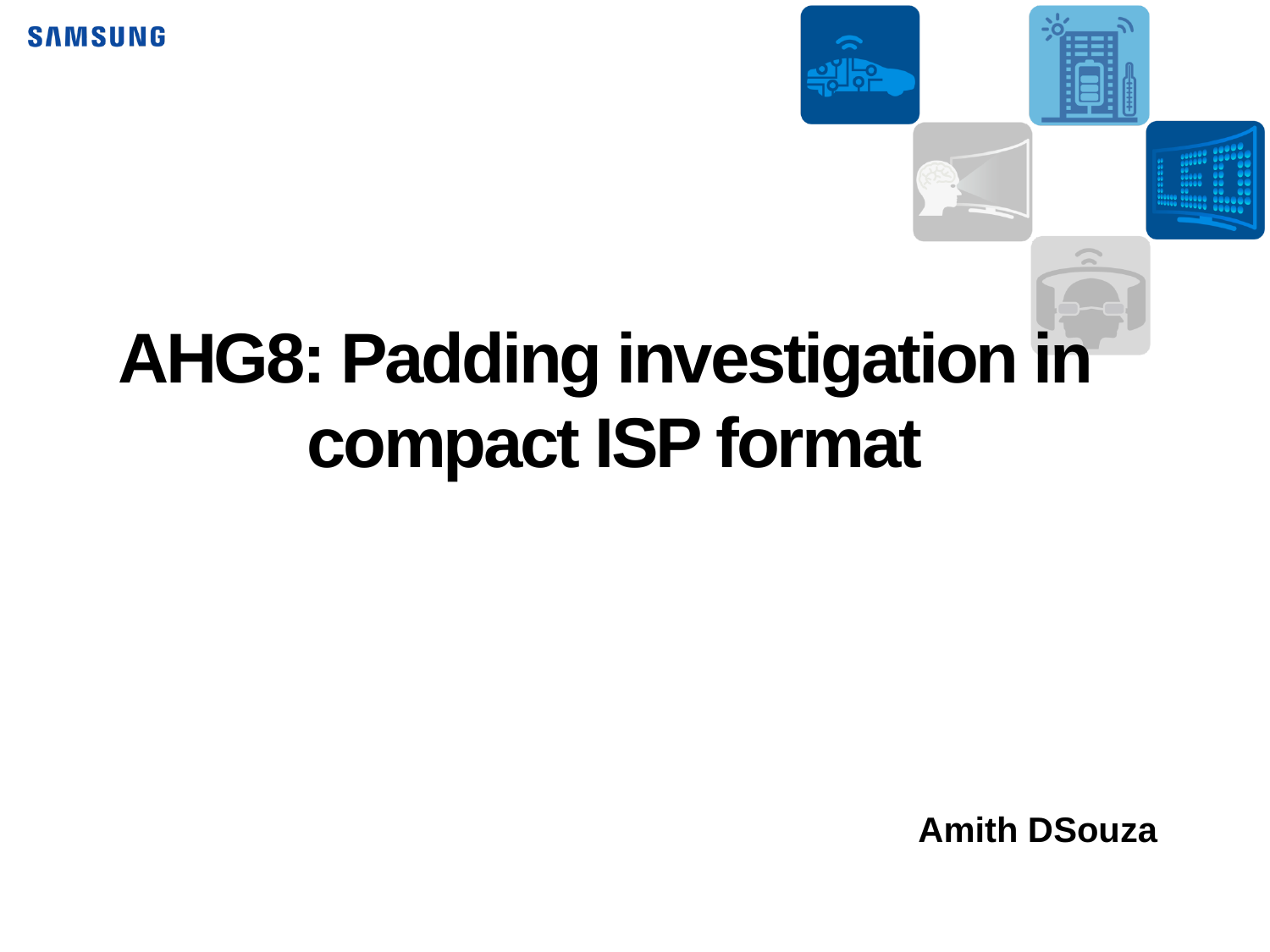

# AHG8: Padding investigation in compact ISP format
Amith DSouza